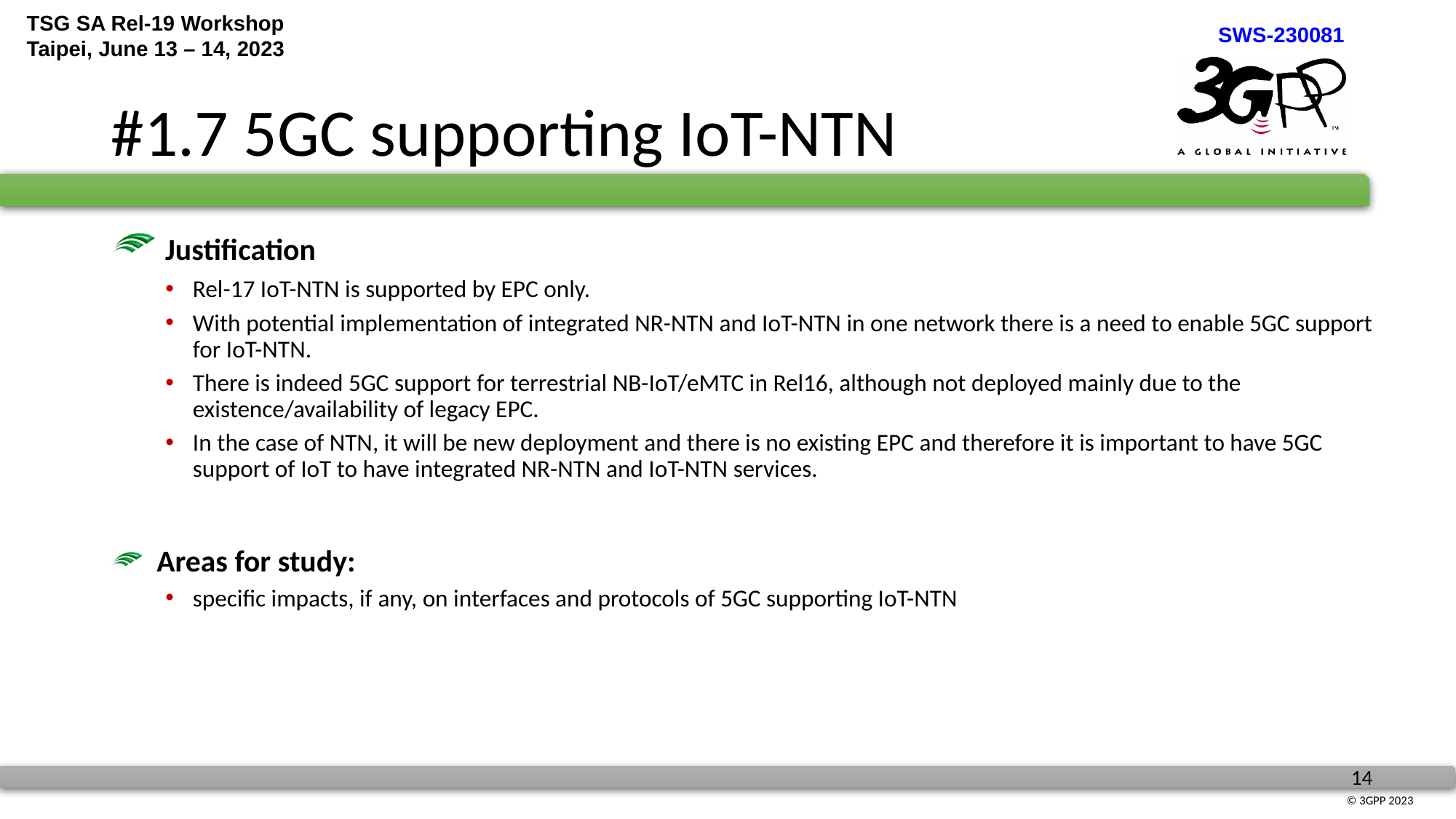

# #1.7 5GC supporting IoT-NTN
 Justification
Rel-17 IoT-NTN is supported by EPC only.
With potential implementation of integrated NR-NTN and IoT-NTN in one network there is a need to enable 5GC support for IoT-NTN.
There is indeed 5GC support for terrestrial NB-IoT/eMTC in Rel16, although not deployed mainly due to the existence/availability of legacy EPC.
In the case of NTN, it will be new deployment and there is no existing EPC and therefore it is important to have 5GC support of IoT to have integrated NR-NTN and IoT-NTN services.

  Areas for study:
specific impacts, if any, on interfaces and protocols of 5GC supporting IoT-NTN